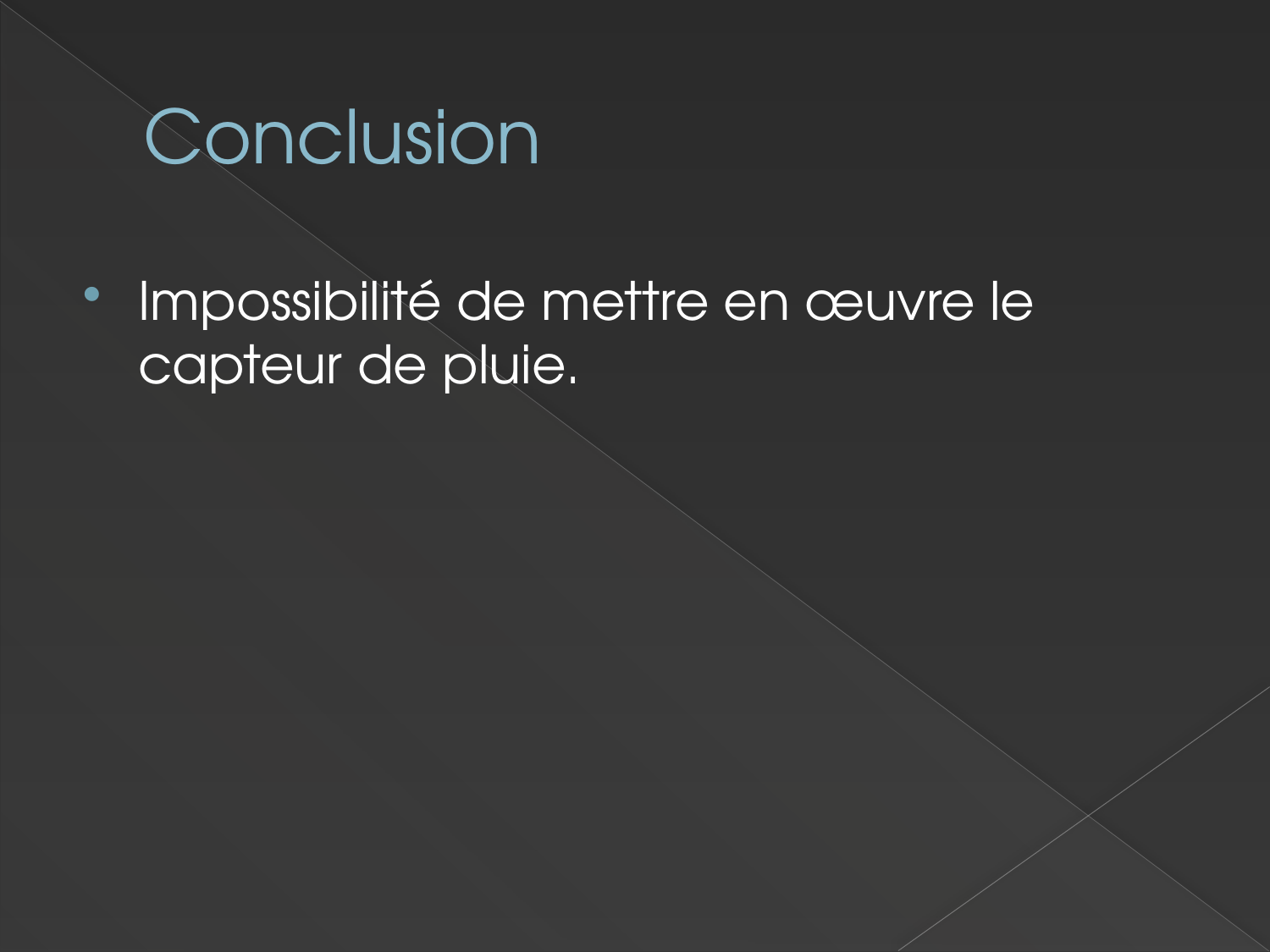

# Conclusion
Impossibilité de mettre en œuvre le capteur de pluie.